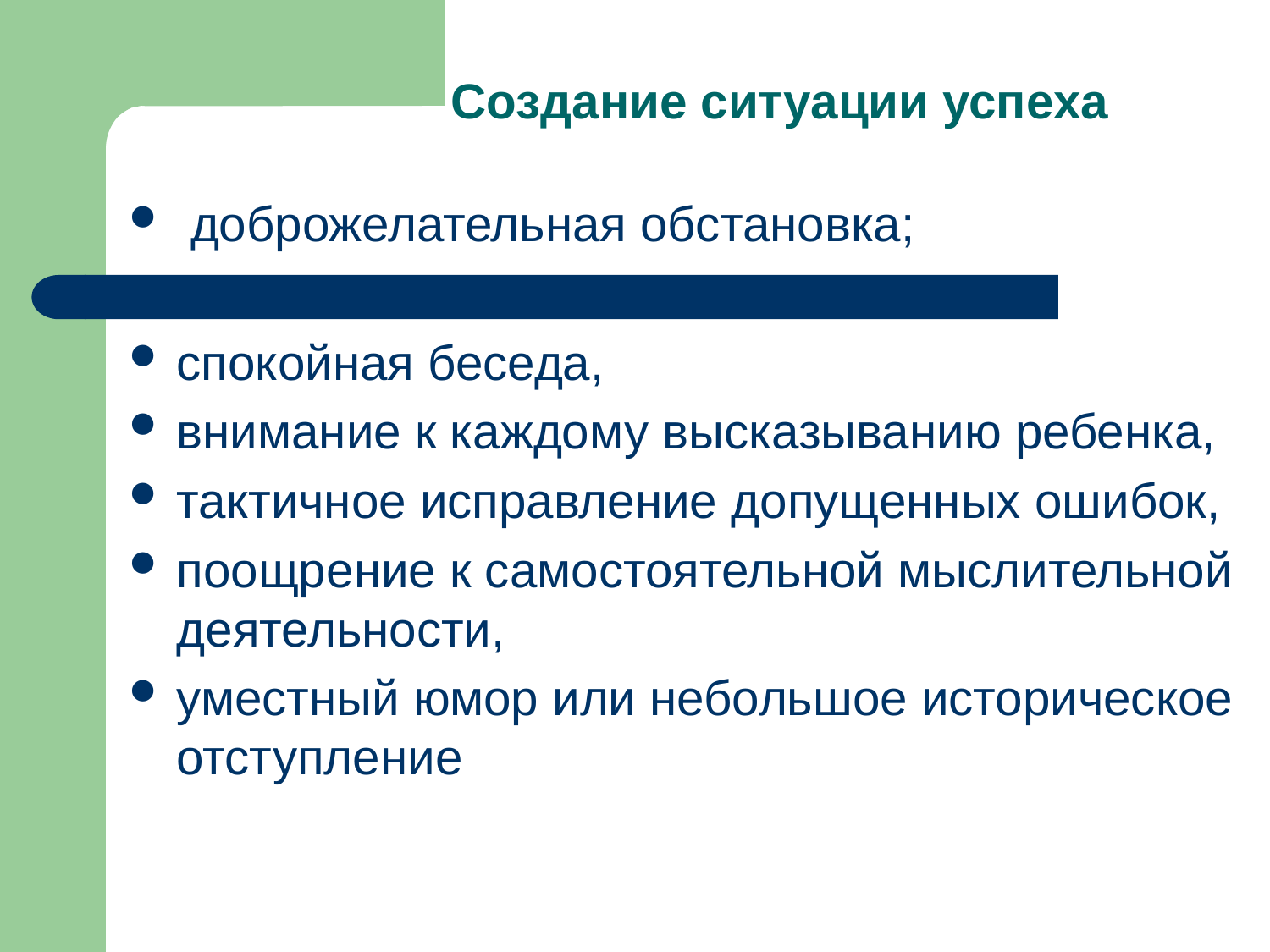

# Создание ситуации успеха
 доброжелательная обстановка;

спокойная беседа,
внимание к каждому высказыванию ребенка,
тактичное исправление допущенных ошибок,
поощрение к самостоятельной мыслительной деятельности,
уместный юмор или небольшое историческое отступление